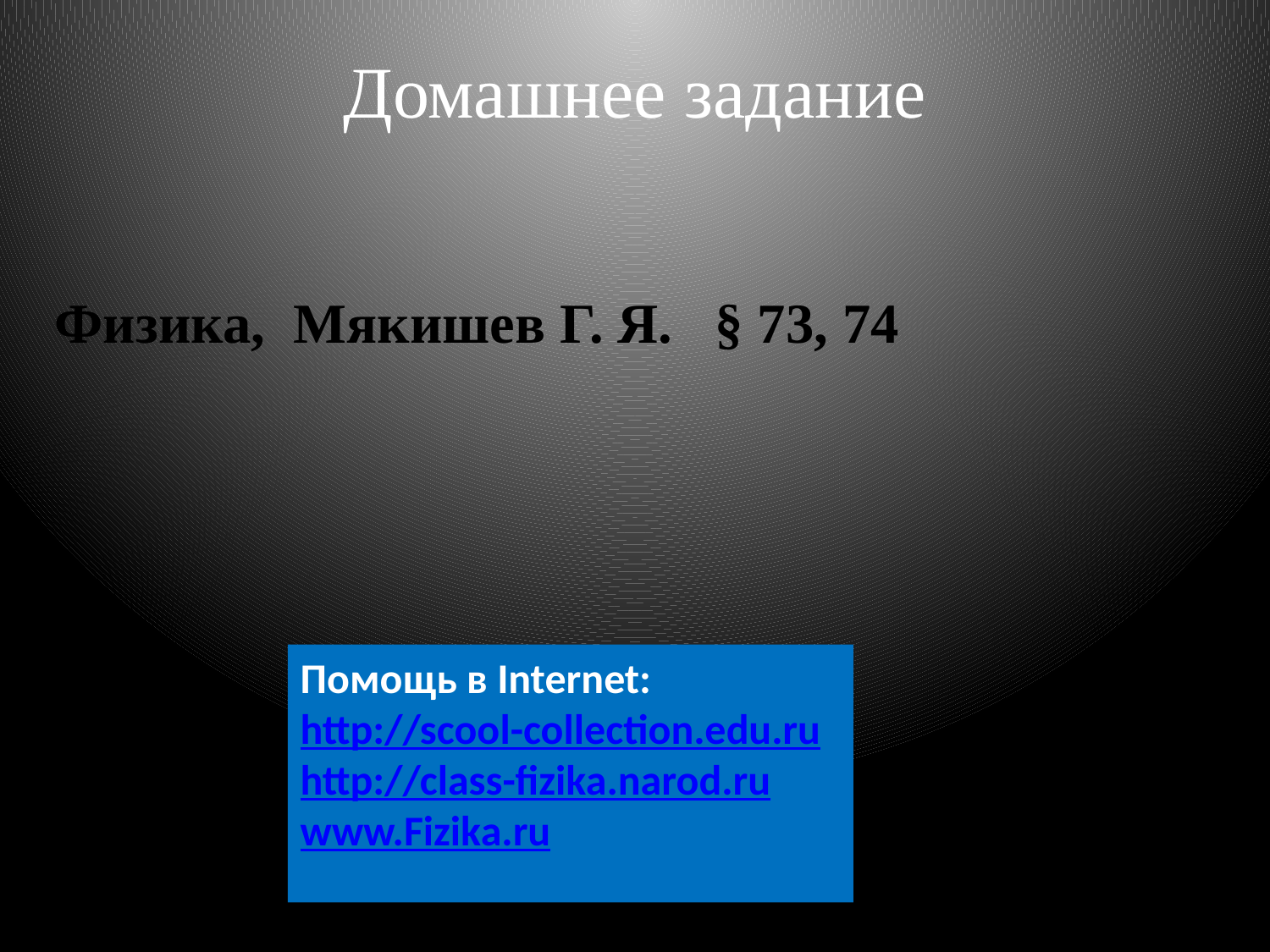

# Домашнее задание

 Физика,  Мякишев Г. Я.   § 73, 74
Помощь в Internet:
http://scool-collection.edu.ru
http://class-fizika.narod.ru
www.Fizika.ru